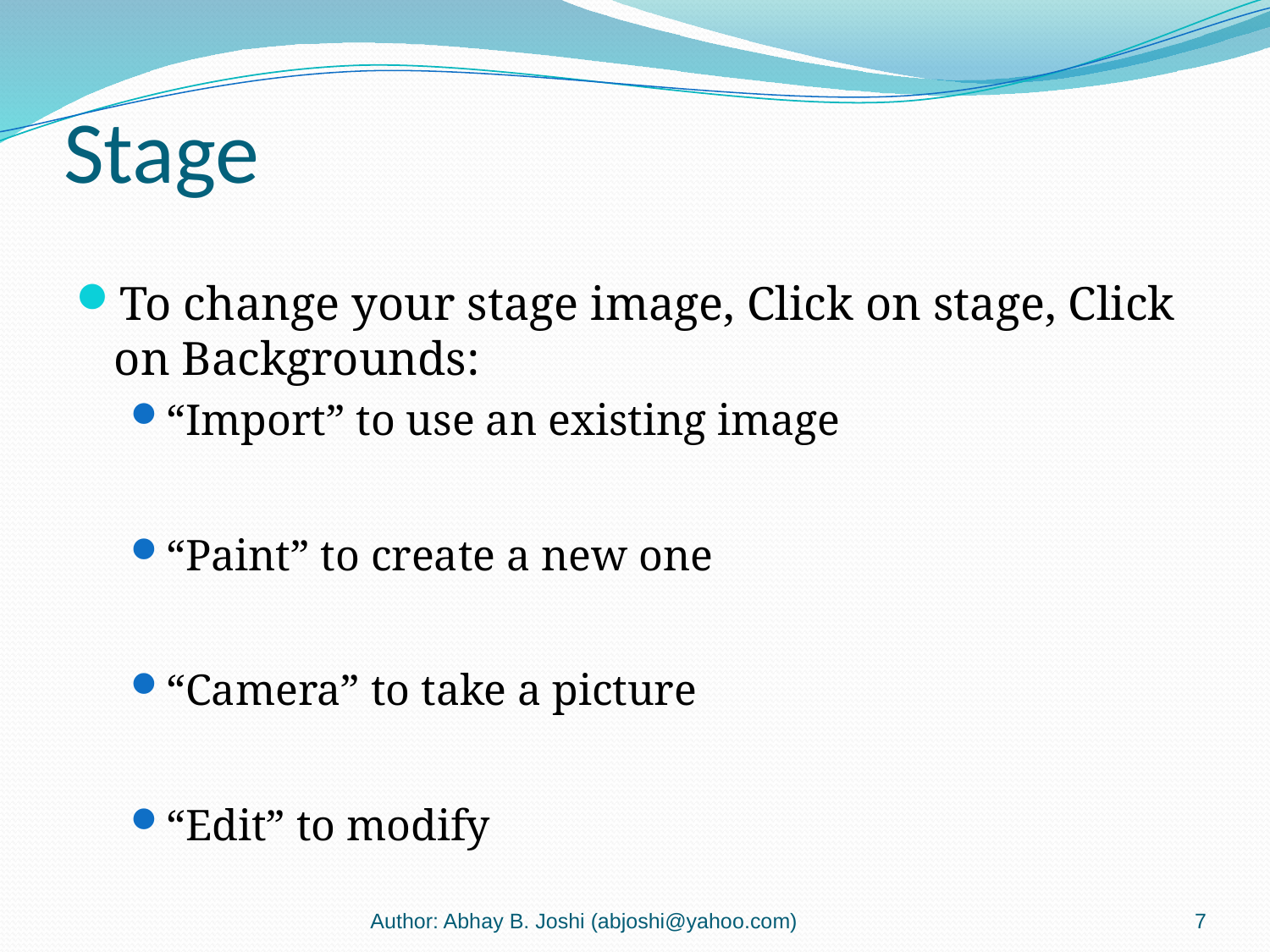

# Stage
To change your stage image, Click on stage, Click on Backgrounds:
“Import” to use an existing image

“Paint” to create a new one

“Camera” to take a picture

“Edit” to modify

Author: Abhay B. Joshi (abjoshi@yahoo.com)
7